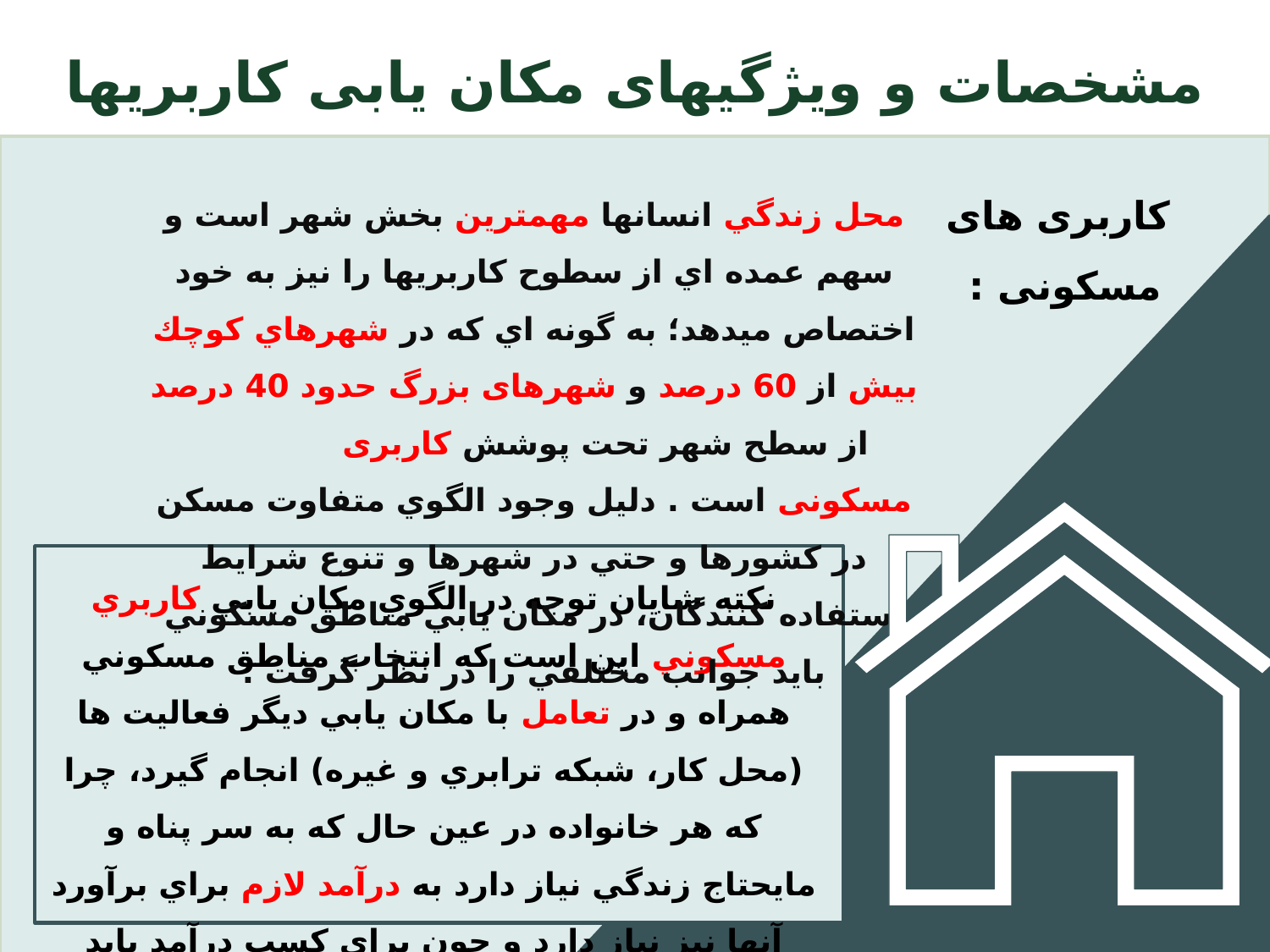

مشخصات و ویژگیهای مکان یابی کاربریها

کاربری های مسکونی :
محل زندگي انسانها مهمترين بخش شهر است و سهم عمده اي از سطوح كاربريها را نیز به خود اختصاص ميدهد؛ به گونه اي كه در شهرهاي كوچك بیش از 60 درصد و شهرهای بزرگ حدود 40 درصد از سطح شهر تحت پوشش کاربری              مسکونی است . دلیل وجود الگوي متفاوت مسكن در كشورها و حتي در شهرها و تنوع شرايط استفاده كنندگان، در مكان يابي مناطق مسكوني بايد جوانب مختلفي را در نظر گرفت .

نكته شايان توجه در الگوي مكان یابي كاربري مسكوني اين است كه انتخاب مناطق مسكوني همراه و در تعامل با مكان يابي ديگر فعالیت ها (محل كار، شبكه ترابري و غیره) انجام گیرد، چرا كه هر خانواده در عین حال كه به سر پناه و مايحتاج زندگي نیاز دارد به درآمد لازم براي برآورد آنها نیز نیاز دارد و چون براي كسب درآمد بايد كاركرد بنا براين محل كار و محل سكونت به هم پیوند ميابند.